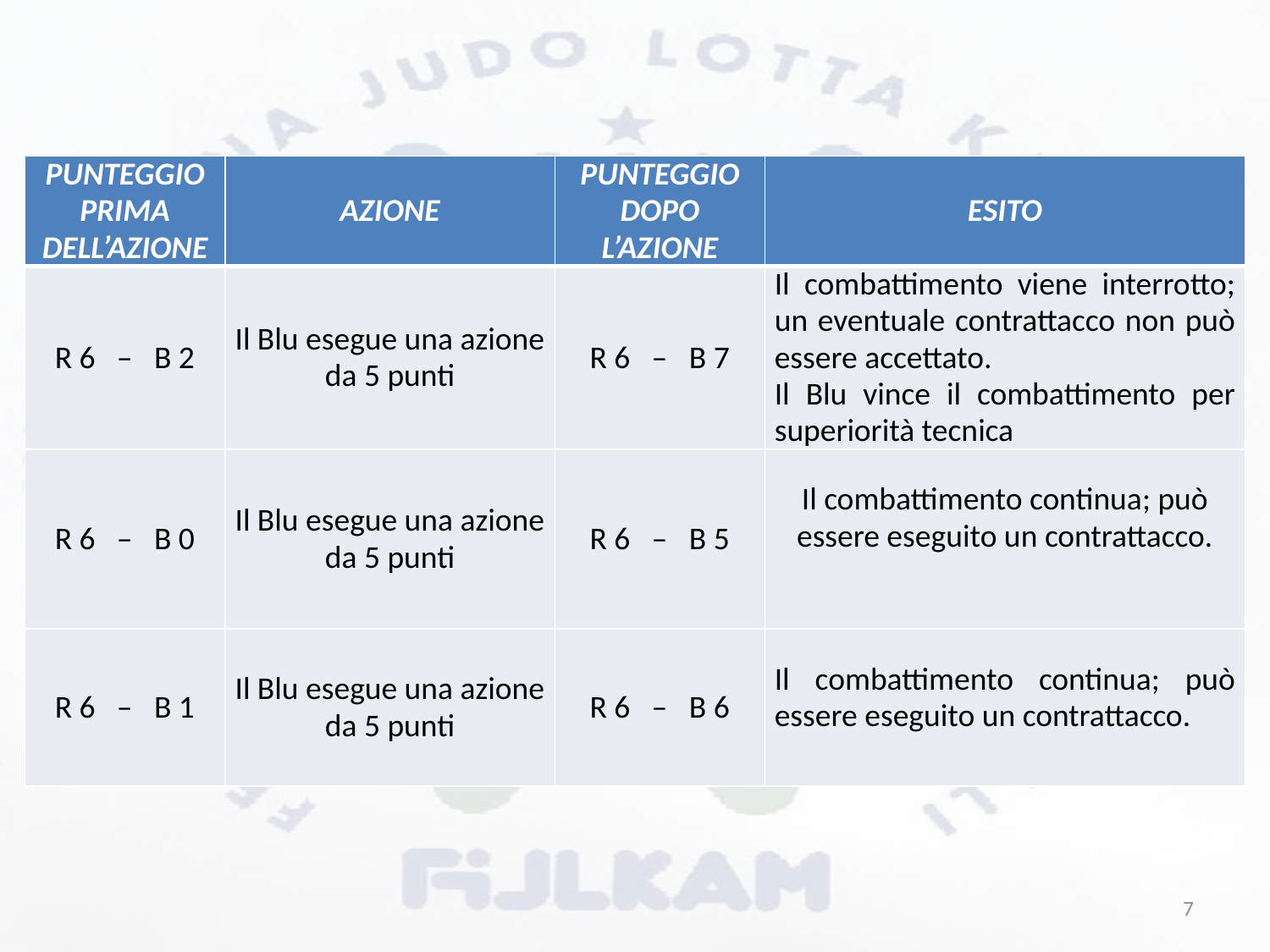

| Punteggio prima dell’azione | Azione | Punteggio dopo l’azione | Esito |
| --- | --- | --- | --- |
| R 6 – B 2 | Il Blu esegue una azione da 5 punti | R 6 – B 7 | Il combattimento viene interrotto; un eventuale contrattacco non può essere accettato. Il Blu vince il combattimento per superiorità tecnica |
| R 6 – B 0 | Il Blu esegue una azione da 5 punti | R 6 – B 5 | Il combattimento continua; può essere eseguito un contrattacco. |
| R 6 – B 1 | Il Blu esegue una azione da 5 punti | R 6 – B 6 | Il combattimento continua; può essere eseguito un contrattacco. |
7